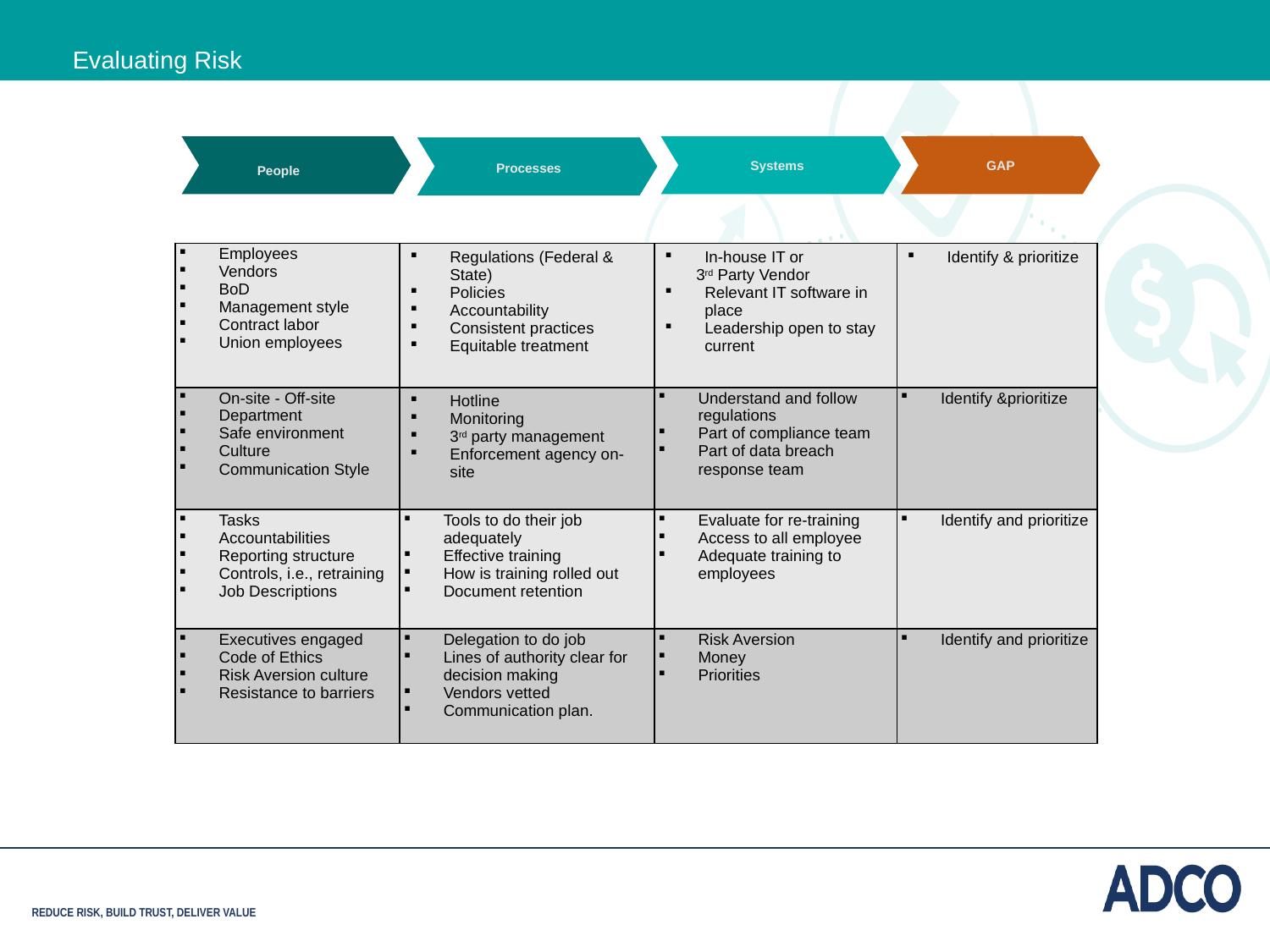

Evaluating Risk
RISK ASSESSMENT
Processes

Systems

GAP
People
| Employees Vendors BoD Management style Contract labor Union employees | Regulations (Federal & State) Policies Accountability Consistent practices Equitable treatment | In-house IT or 3rd Party Vendor Relevant IT software in place Leadership open to stay current | Identify & prioritize |
| --- | --- | --- | --- |
| On-site - Off-site Department Safe environment Culture Communication Style | Hotline Monitoring 3rd party management Enforcement agency on-site | Understand and follow regulations Part of compliance team Part of data breach response team | Identify &prioritize |
| Tasks Accountabilities Reporting structure Controls, i.e., retraining Job Descriptions | Tools to do their job adequately Effective training How is training rolled out Document retention | Evaluate for re-training Access to all employee Adequate training to employees | Identify and prioritize |
| Executives engaged Code of Ethics Risk Aversion culture Resistance to barriers | Delegation to do job Lines of authority clear for decision making Vendors vetted Communication plan. | Risk Aversion Money Priorities | Identify and prioritize |
REDUCE RISK, BUILD TRUST, DELIVER VALUE